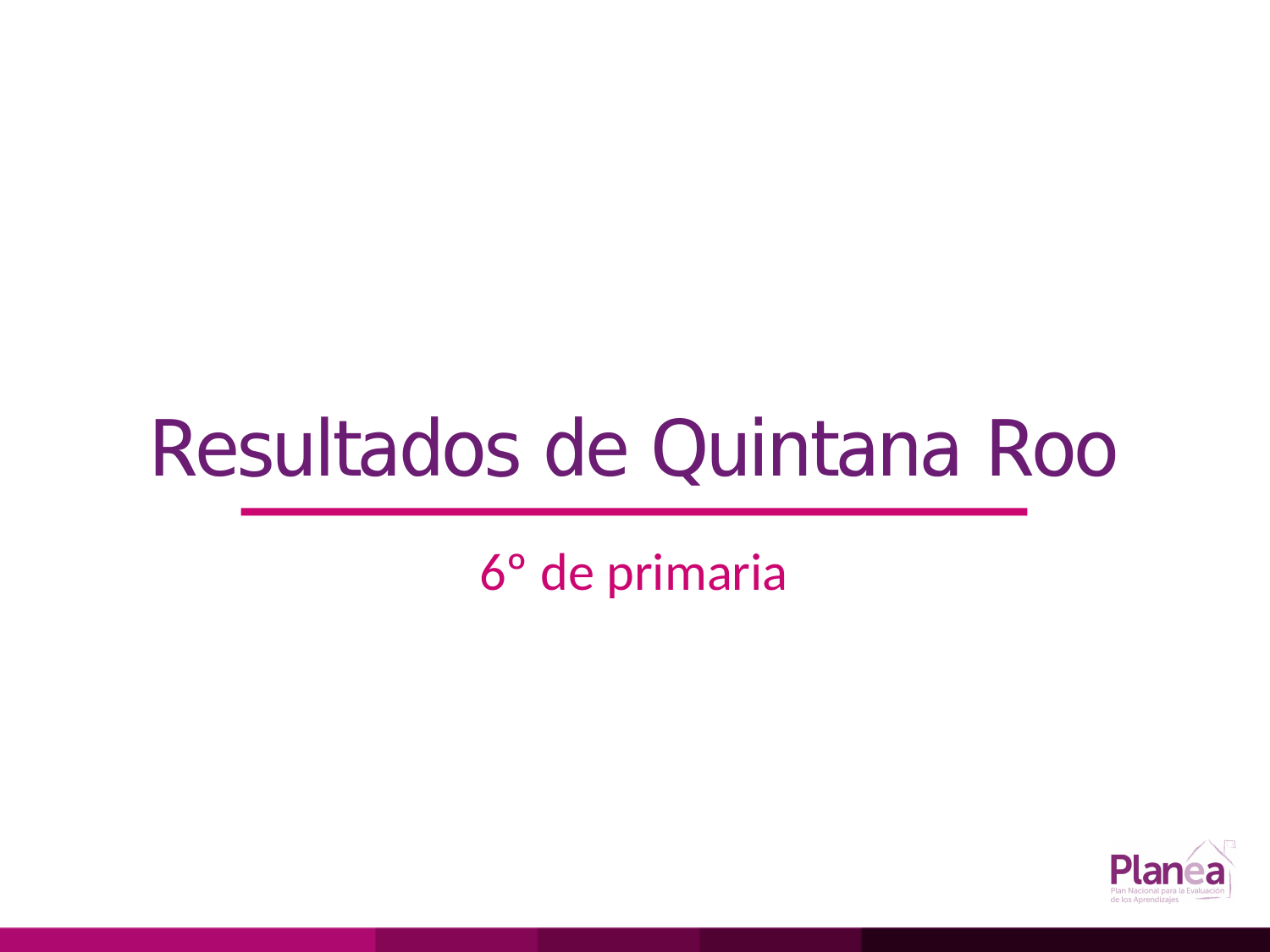

# Resultados de Quintana Roo

6º de primaria